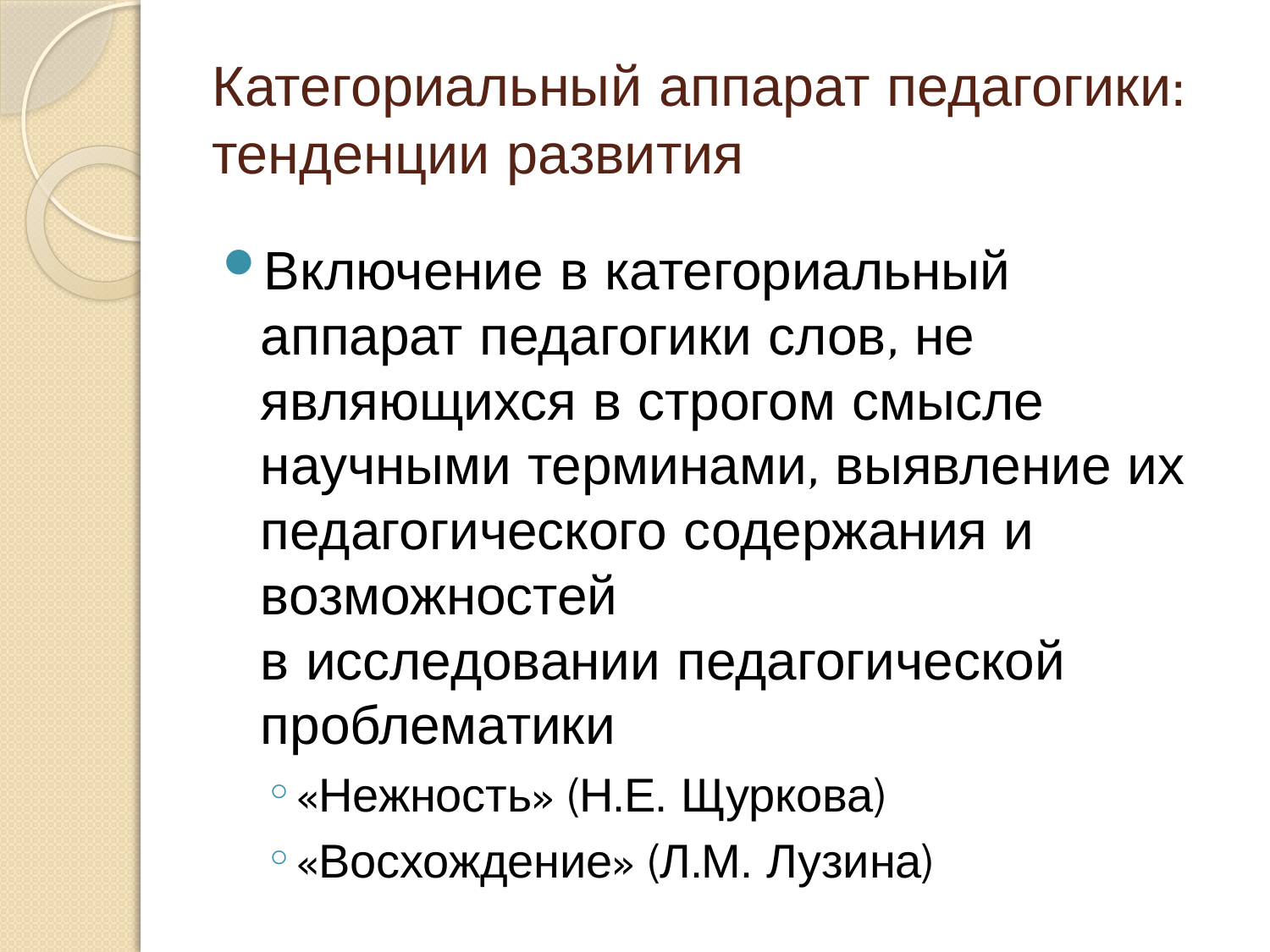

# Категориальный аппарат педагогики: тенденции развития
Включение в категориальный аппарат педагогики слов, не являющихся в строгом смысле научными терминами, выявление их педагогического содержания и возможностей
в исследовании педагогической проблематики
«Нежность» (Н.Е. Щуркова)
«Восхождение» (Л.М. Лузина)